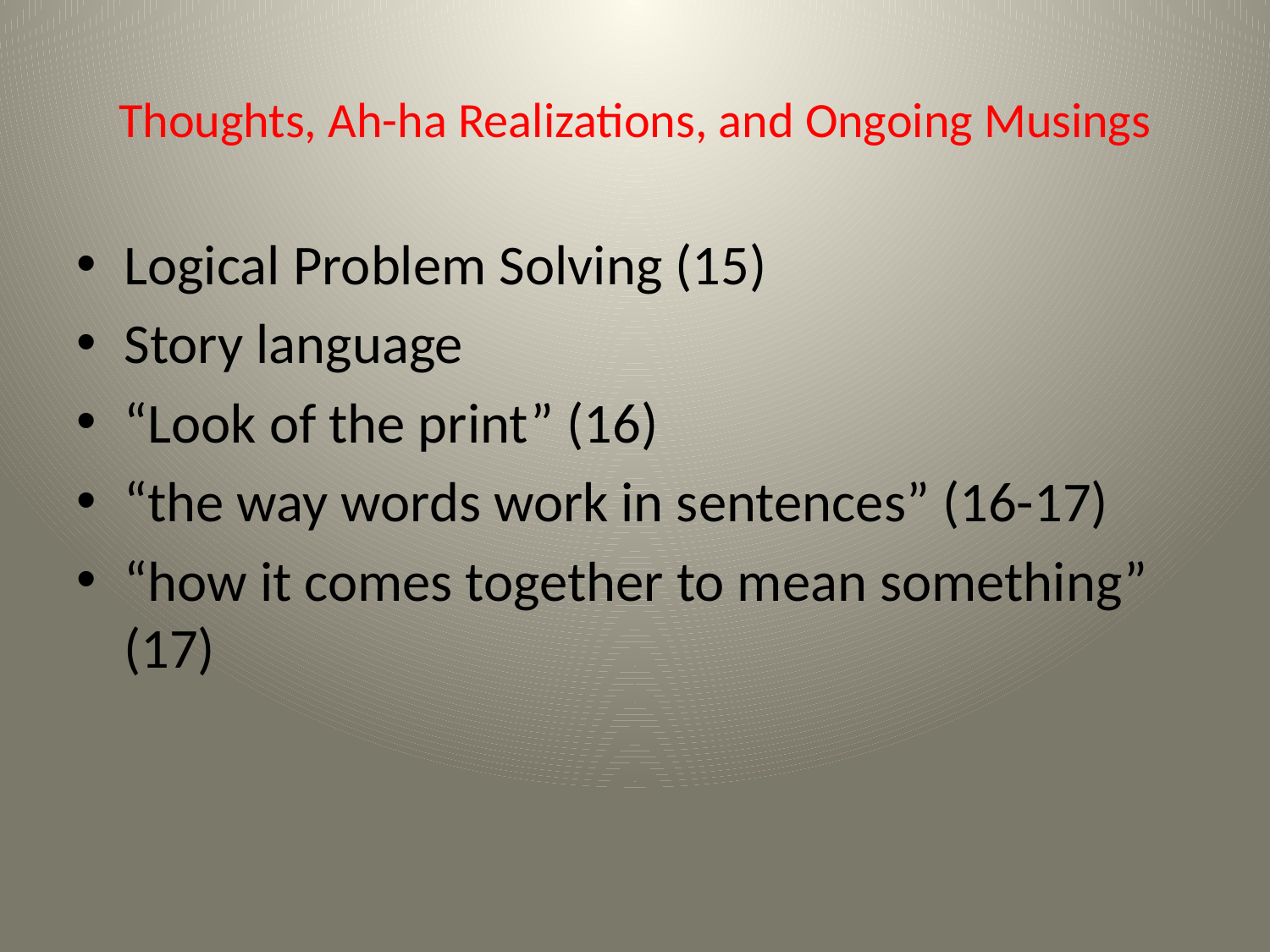

# Thoughts, Ah-ha Realizations, and Ongoing Musings
Logical Problem Solving (15)
Story language
“Look of the print” (16)
“the way words work in sentences” (16-17)
“how it comes together to mean something” (17)